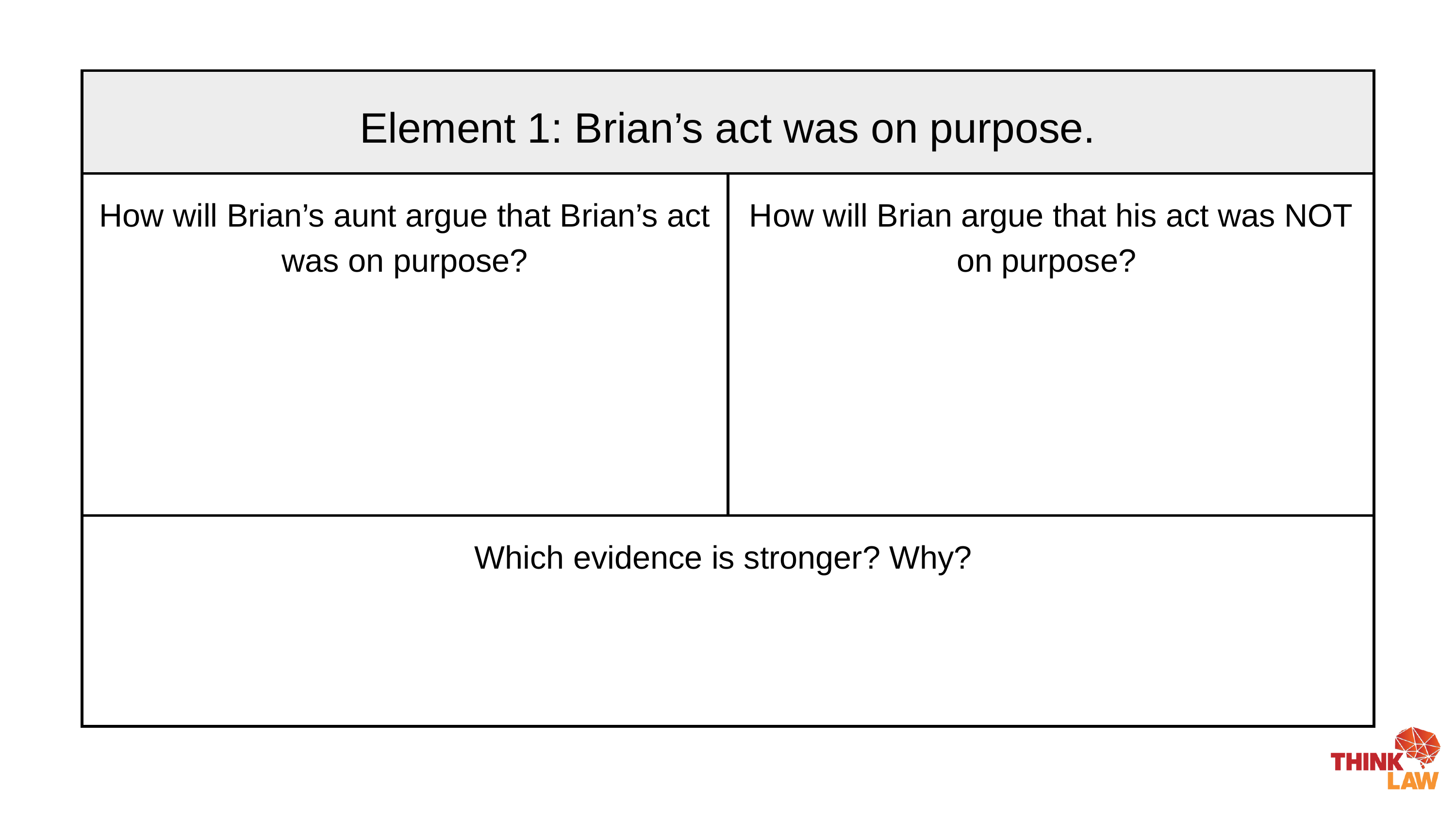

| Element 1: Brian’s act was on purpose. | Element 1: Brian’s act was on purpose. |
| --- | --- |
| How will Brian’s aunt argue that Brian’s act was on purpose? | How will Brian argue that his act was NOT on purpose? |
| Which evidence is stronger? Why? | Which evidence is stronger? Why? |